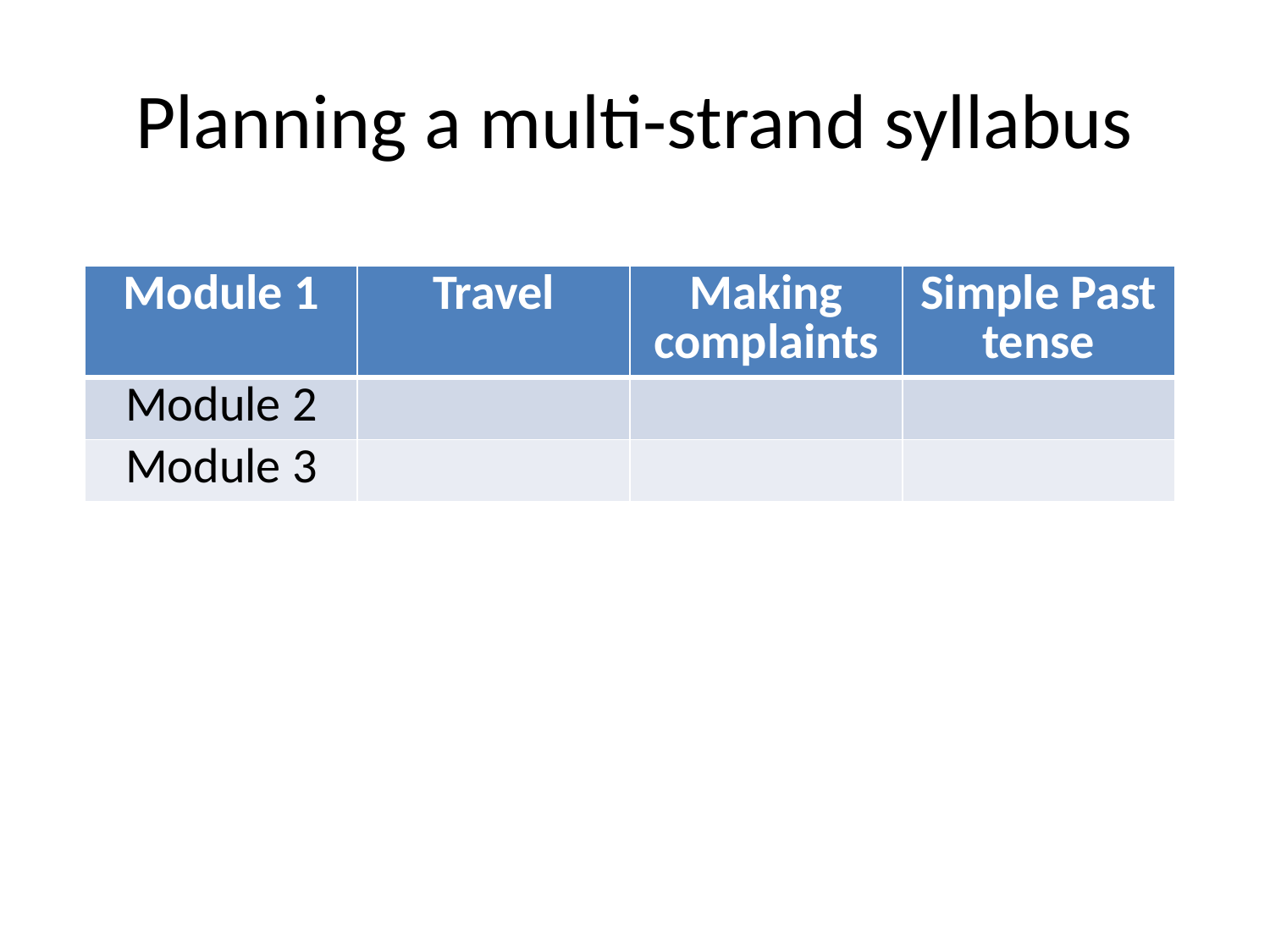

# Planning a multi-strand syllabus
| Module 1 | Travel | Making complaints | Simple Past tense |
| --- | --- | --- | --- |
| Module 2 |  |  |  |
| Module 3 |  |  |  |